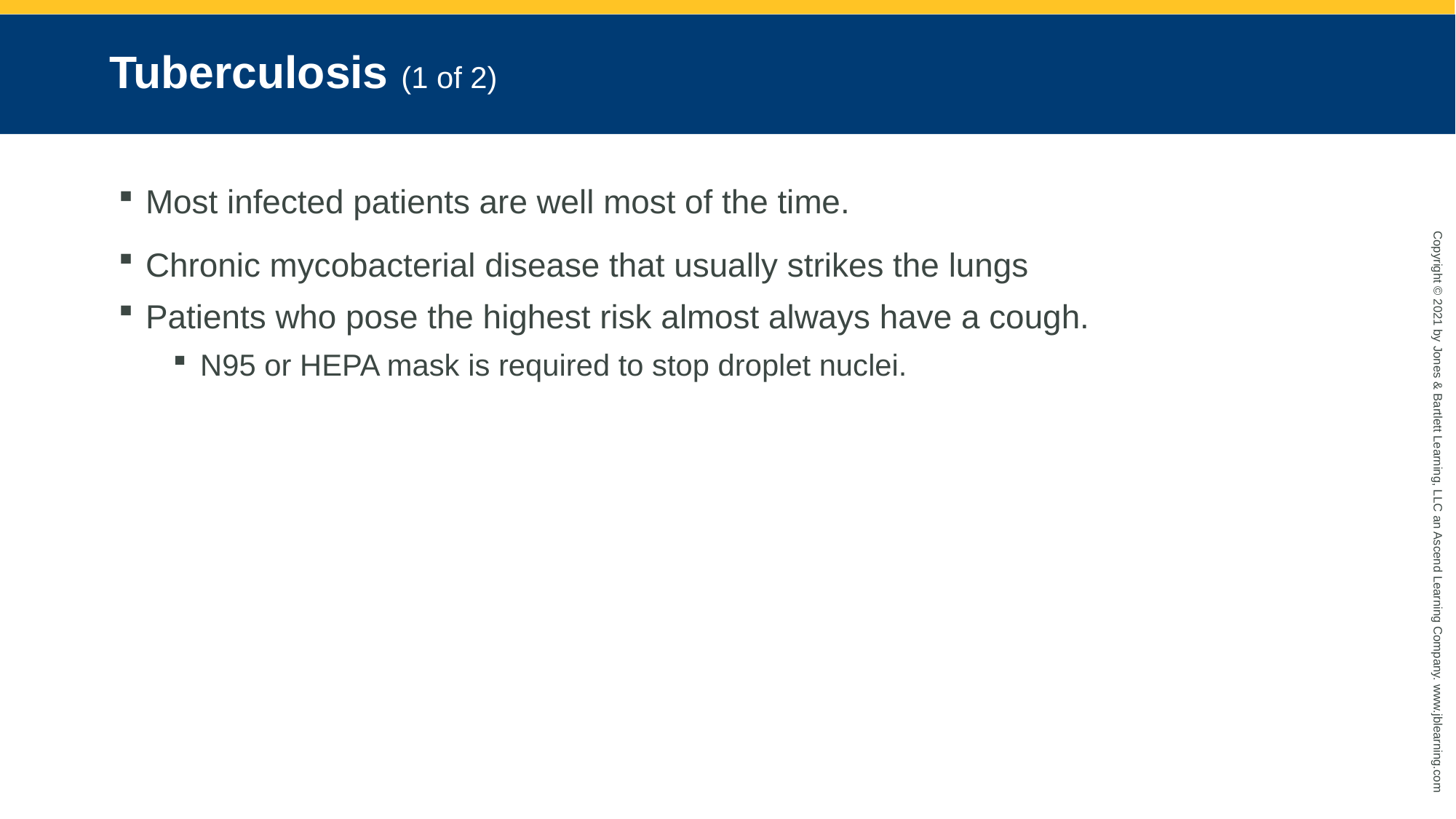

# Tuberculosis (1 of 2)
Most infected patients are well most of the time.
Chronic mycobacterial disease that usually strikes the lungs
Patients who pose the highest risk almost always have a cough.
N95 or HEPA mask is required to stop droplet nuclei.